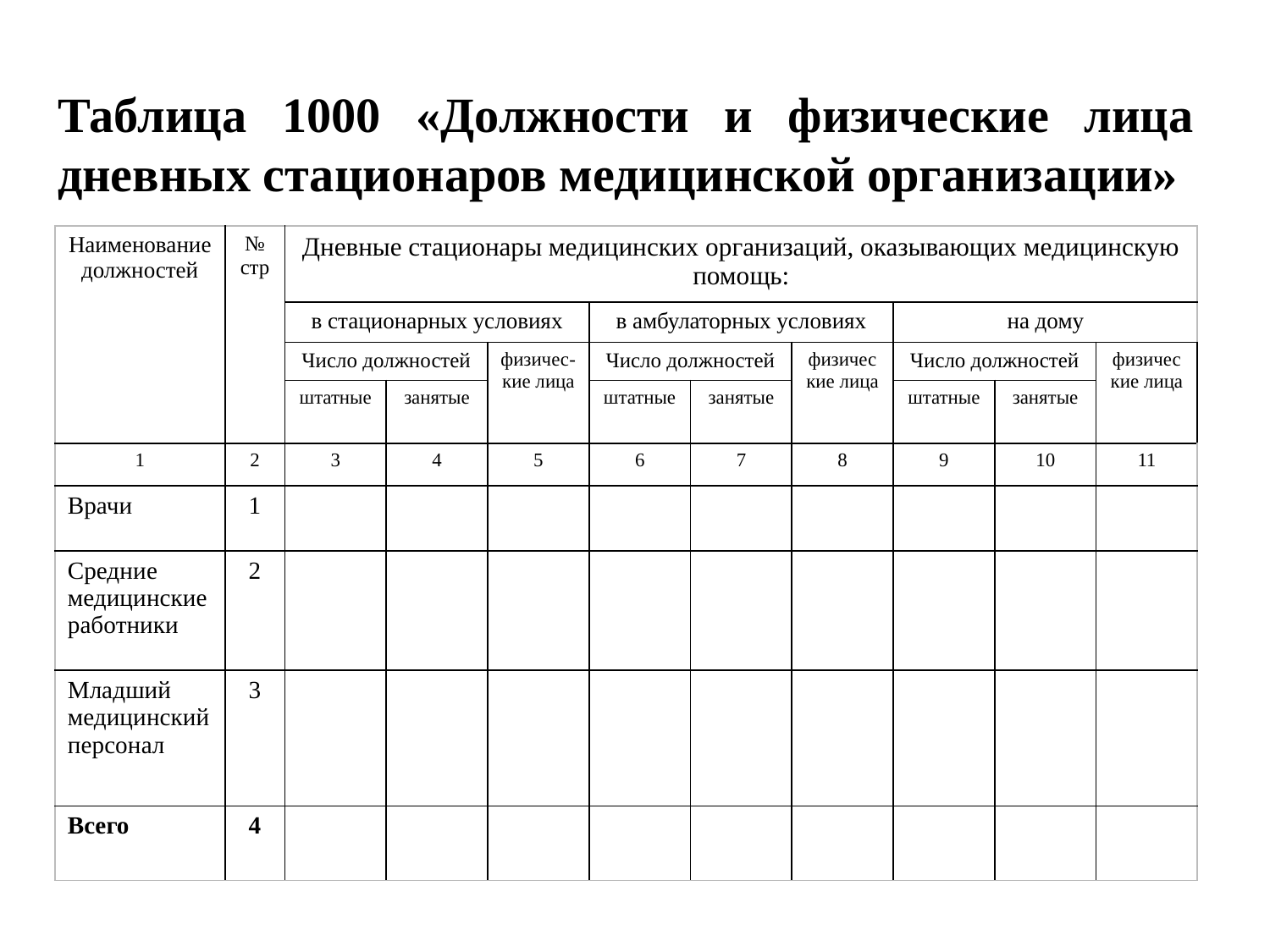

# Таблица 1000 «Должности и физические лица дневных стационаров медицинской организации»
| Наименование должностей | № стр | Дневные стационары медицинских организаций, оказывающих медицинскую помощь: |  |  |  |  |  |  |  |  |
| --- | --- | --- | --- | --- | --- | --- | --- | --- | --- | --- |
|  |  | в стационарных условиях |  |  | в амбулаторных условиях |  |  | на дому |  |  |
|  |  | Число должностей |  | физичес-кие лица | Число должностей |  | физические лица | Число должностей |  | физические лица |
|  |  | штатные | занятые |  | штатные | занятые |  | штатные | занятые |  |
| 1 | 2 | 3 | 4 | 5 | 6 | 7 | 8 | 9 | 10 | 11 |
| Врачи | 1 |  |  |  |  |  |  |  |  |  |
| Средние медицинские работники | 2 |  |  |  |  |  |  |  |  |  |
| Младший медицинский персонал | 3 |  |  |  |  |  |  |  |  |  |
| Всего | 4 |  |  |  |  |  |  |  |  |  |